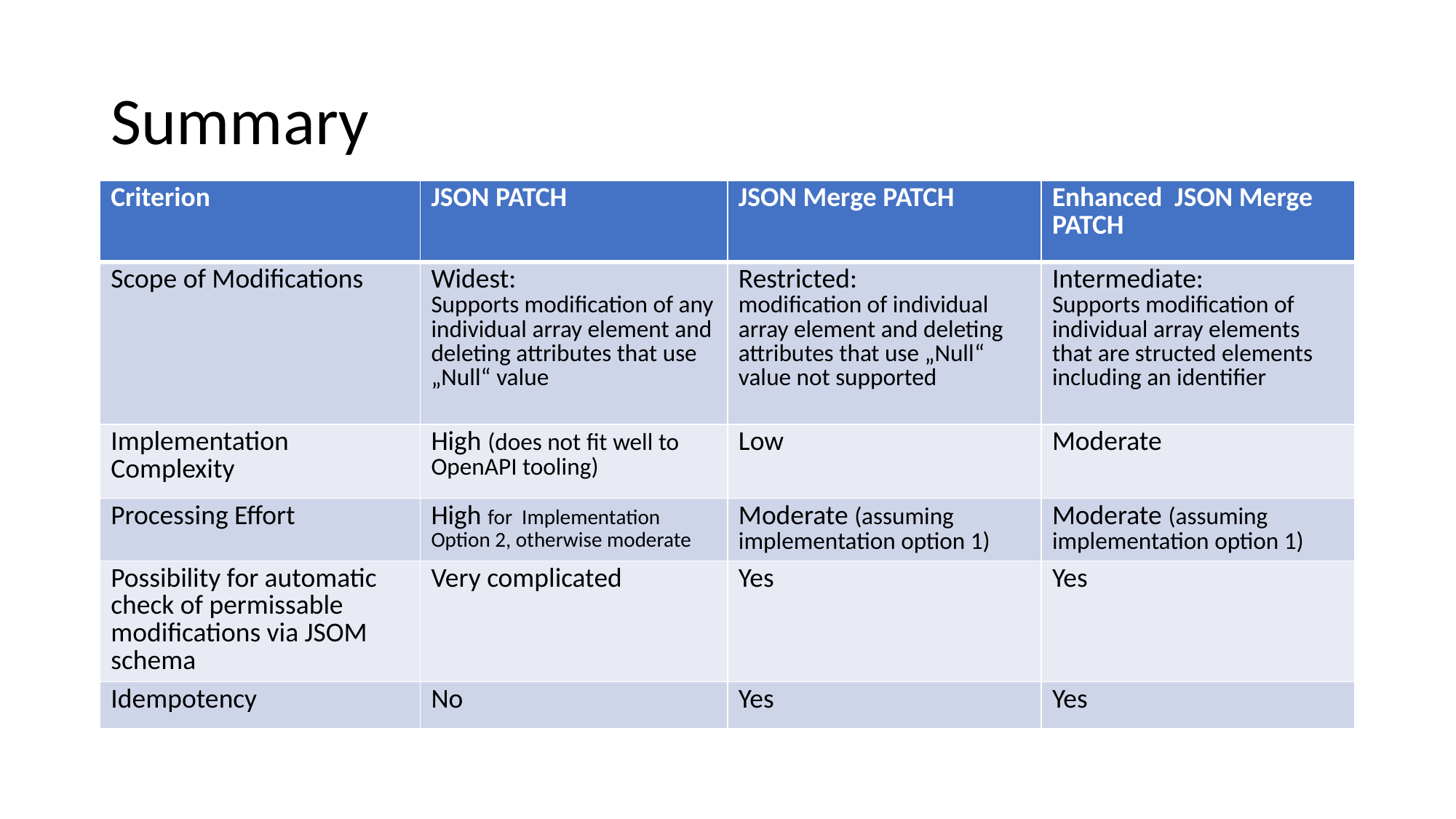

# Summary
| Criterion | JSON PATCH | JSON Merge PATCH | Enhanced JSON Merge PATCH |
| --- | --- | --- | --- |
| Scope of Modifications | Widest: Supports modification of any individual array element and deleting attributes that use „Null“ value | Restricted: modification of individual array element and deleting attributes that use „Null“ value not supported | Intermediate: Supports modification of individual array elements that are structed elements including an identifier |
| Implementation Complexity | High (does not fit well to OpenAPI tooling) | Low | Moderate |
| Processing Effort | High for Implementation Option 2, otherwise moderate | Moderate (assuming implementation option 1) | Moderate (assuming implementation option 1) |
| Possibility for automatic check of permissable modifications via JSOM schema | Very complicated | Yes | Yes |
| Idempotency | No | Yes | Yes |